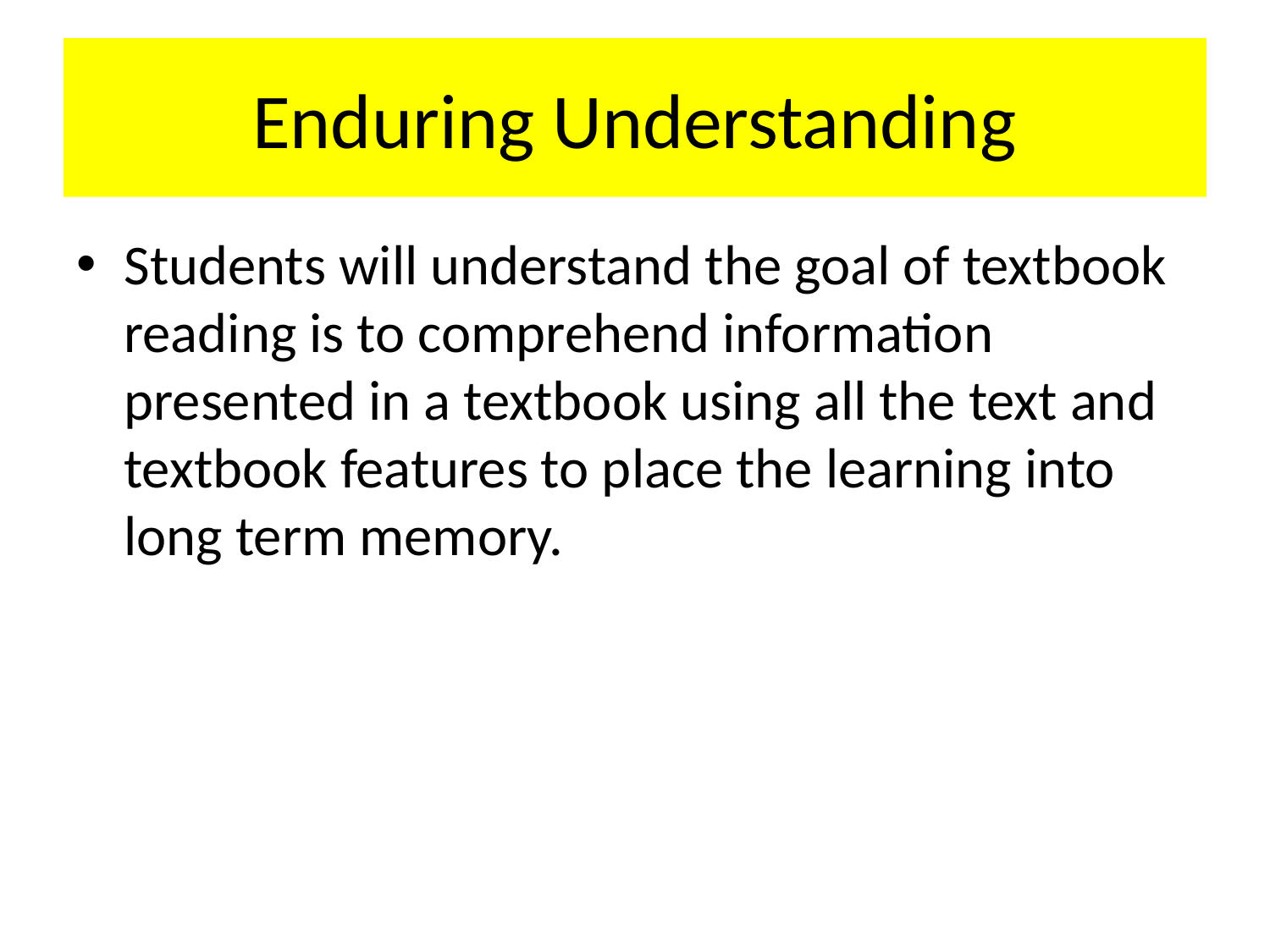

# Enduring Understanding
Students will understand the goal of textbook reading is to comprehend information presented in a textbook using all the text and textbook features to place the learning into long term memory.